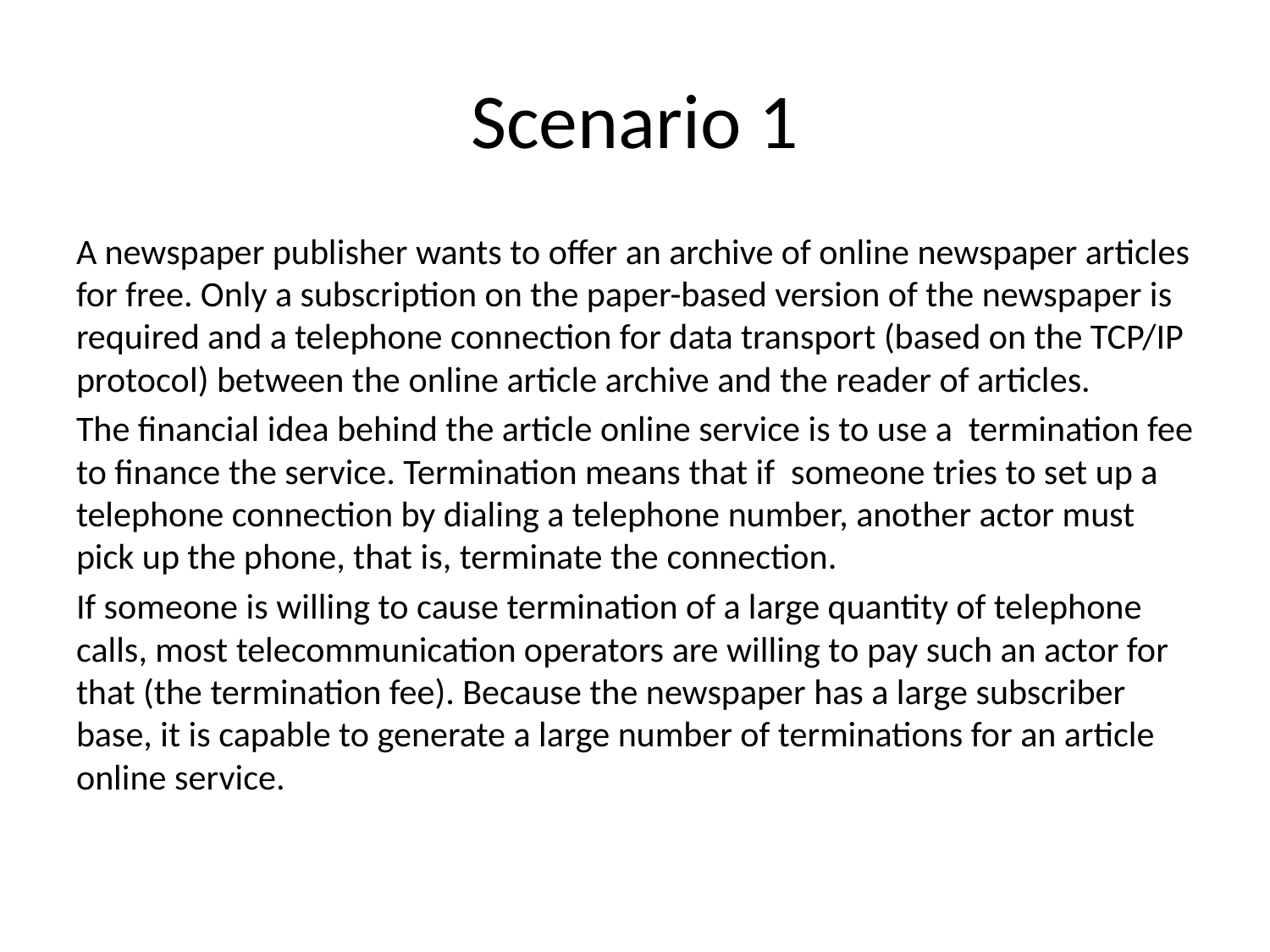

# Scenario 1
A newspaper publisher wants to offer an archive of online newspaper articles for free. Only a subscription on the paper-based version of the newspaper is required and a telephone connection for data transport (based on the TCP/IP protocol) between the online article archive and the reader of articles.
The financial idea behind the article online service is to use a  termination fee to finance the service. Termination means that if  someone tries to set up a telephone connection by dialing a telephone number, another actor must pick up the phone, that is, terminate the connection.
If someone is willing to cause termination of a large quantity of telephone calls, most telecommunication operators are willing to pay such an actor for that (the termination fee). Because the newspaper has a large subscriber base, it is capable to generate a large number of terminations for an article online service.